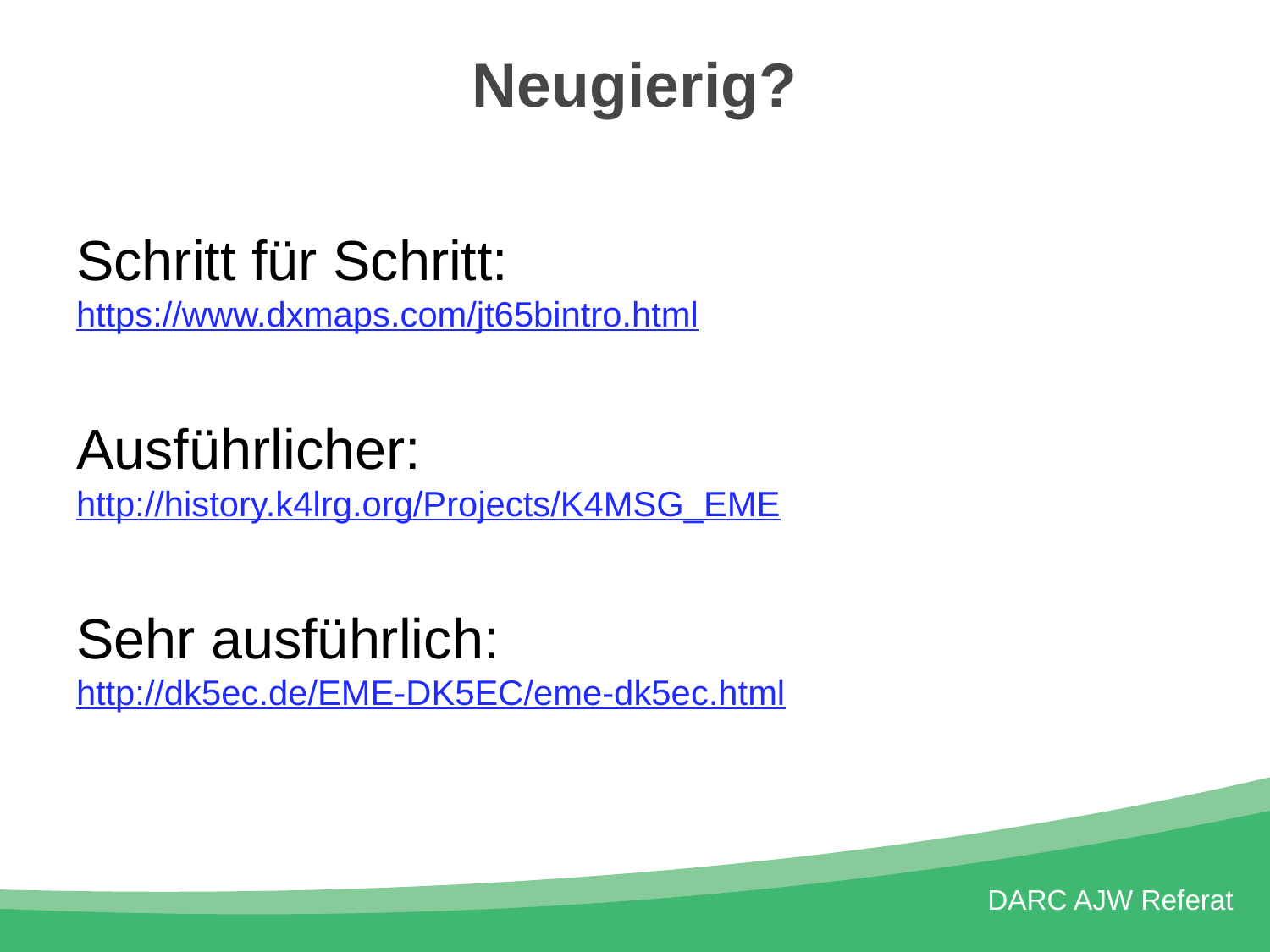

# Neugierig?
Schritt für Schritt:
https://www.dxmaps.com/jt65bintro.html
Ausführlicher:
http://history.k4lrg.org/Projects/K4MSG_EME
Sehr ausführlich:
http://dk5ec.de/EME-DK5EC/eme-dk5ec.html